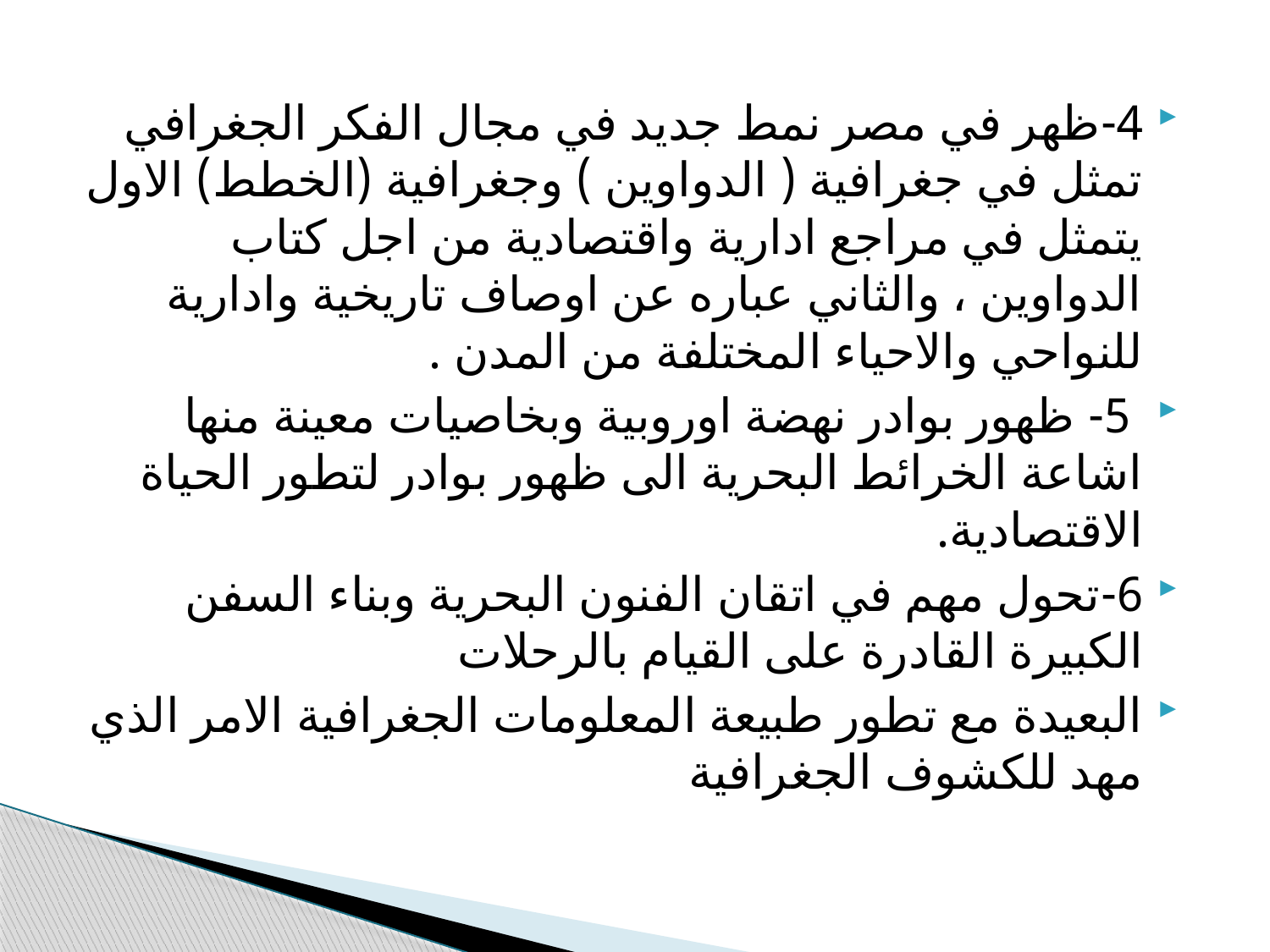

4-ظهر في مصر نمط جديد في مجال الفكر الجغرافي تمثل في جغرافية ( الدواوين ) وجغرافية (الخطط) الاول يتمثل في مراجع ادارية واقتصادية من اجل كتاب الدواوين ، والثاني عباره عن اوصاف تاريخية وادارية للنواحي والاحياء المختلفة من المدن .
 5- ظهور بوادر نهضة اوروبية وبخاصيات معينة منها اشاعة الخرائط البحرية الى ظهور بوادر لتطور الحياة الاقتصادية.
6-تحول مهم في اتقان الفنون البحرية وبناء السفن الكبيرة القادرة على القيام بالرحلات
البعيدة مع تطور طبيعة المعلومات الجغرافية الامر الذي مهد للكشوف الجغرافية